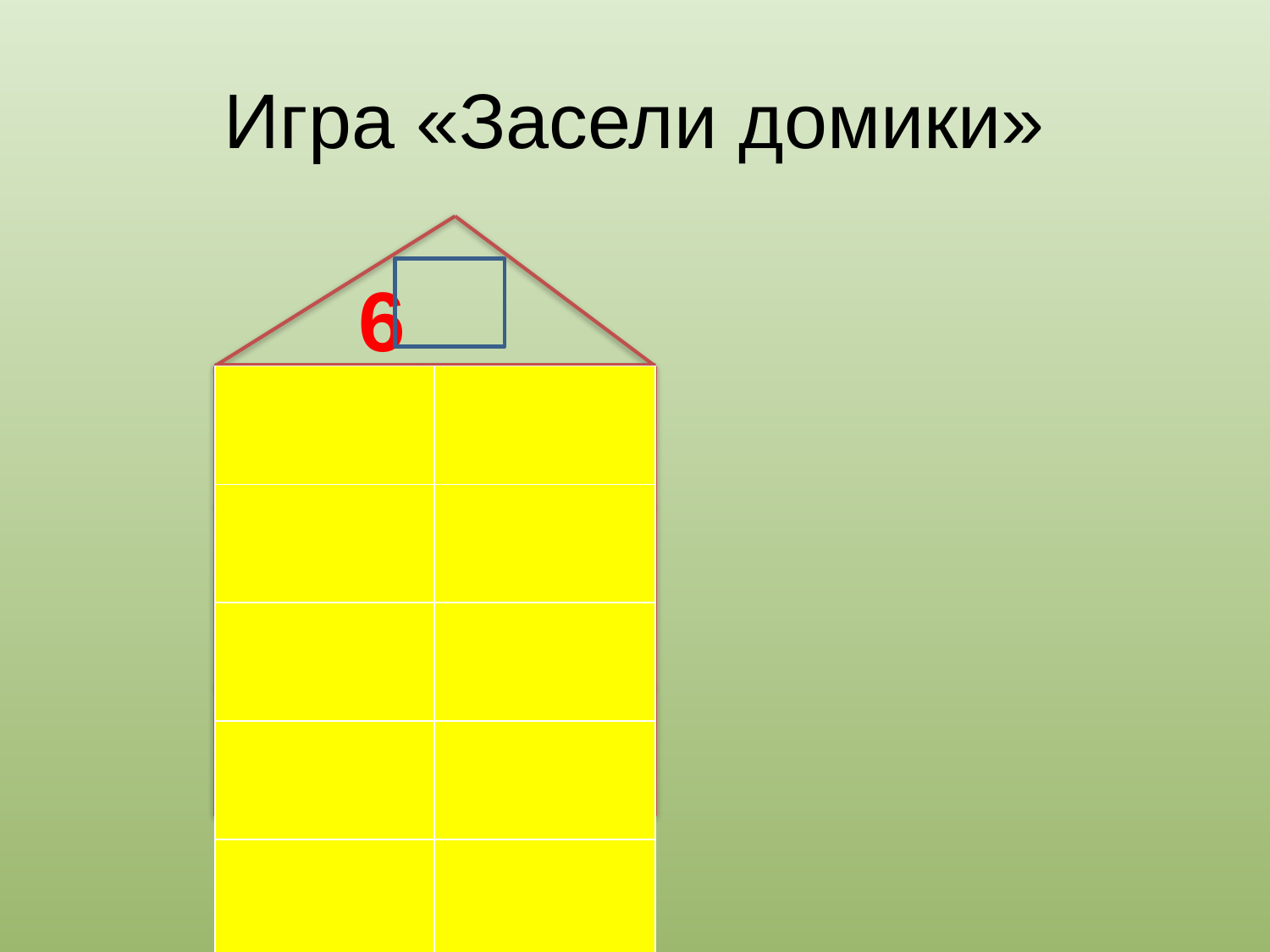

# Игра «Засели домики»

               6

          1     5
      4     2
      3     3

|  |  |
| --- | --- |
|  |  |
|  |  |
|  |  |
|  |  |